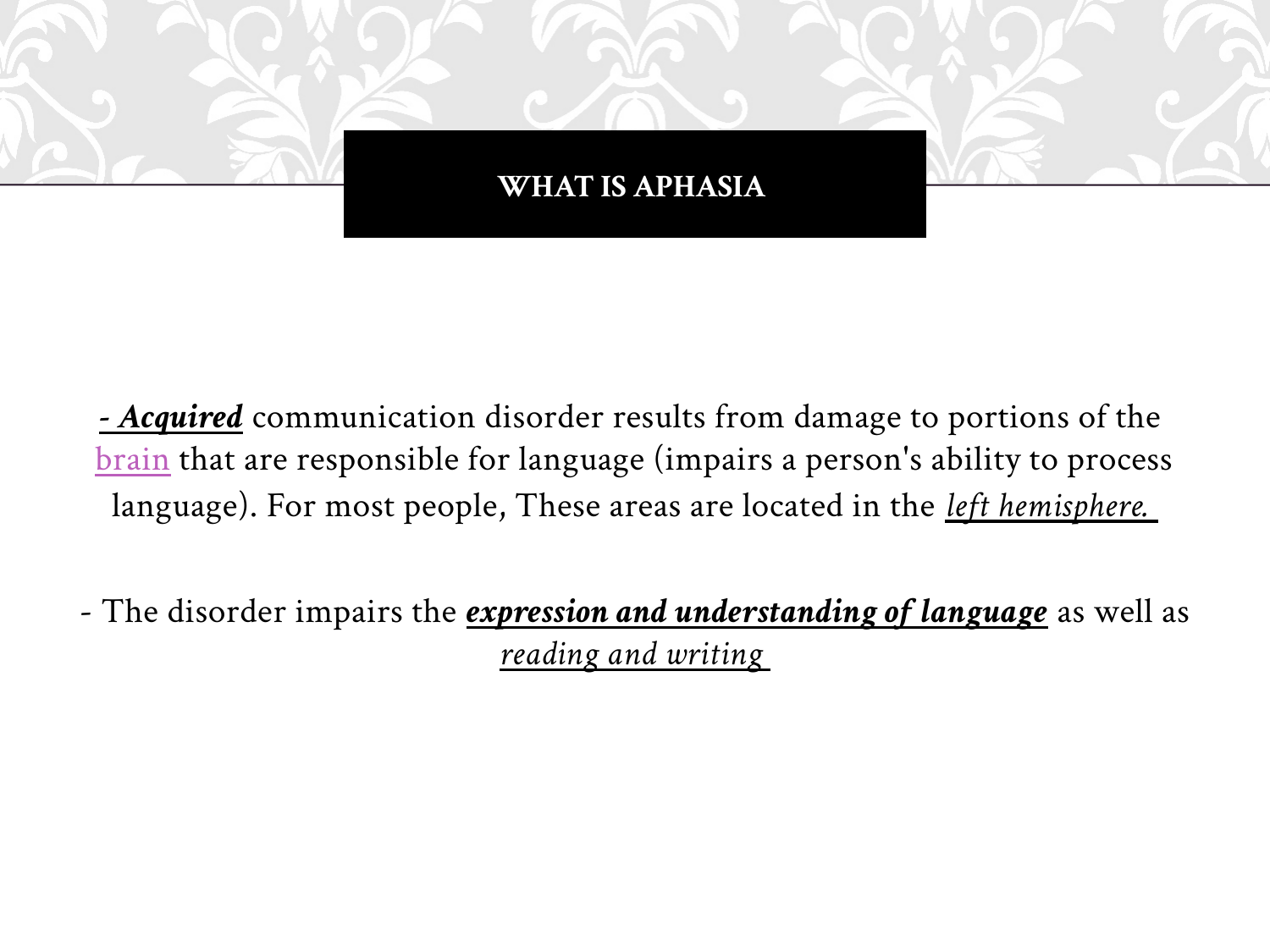

# What is aphasia

- Acquired communication disorder results from damage to portions of the brain that are responsible for language (impairs a person's ability to process language). For most people, These areas are located in the left hemisphere.

- The disorder impairs the expression and understanding of language as well as reading and writing